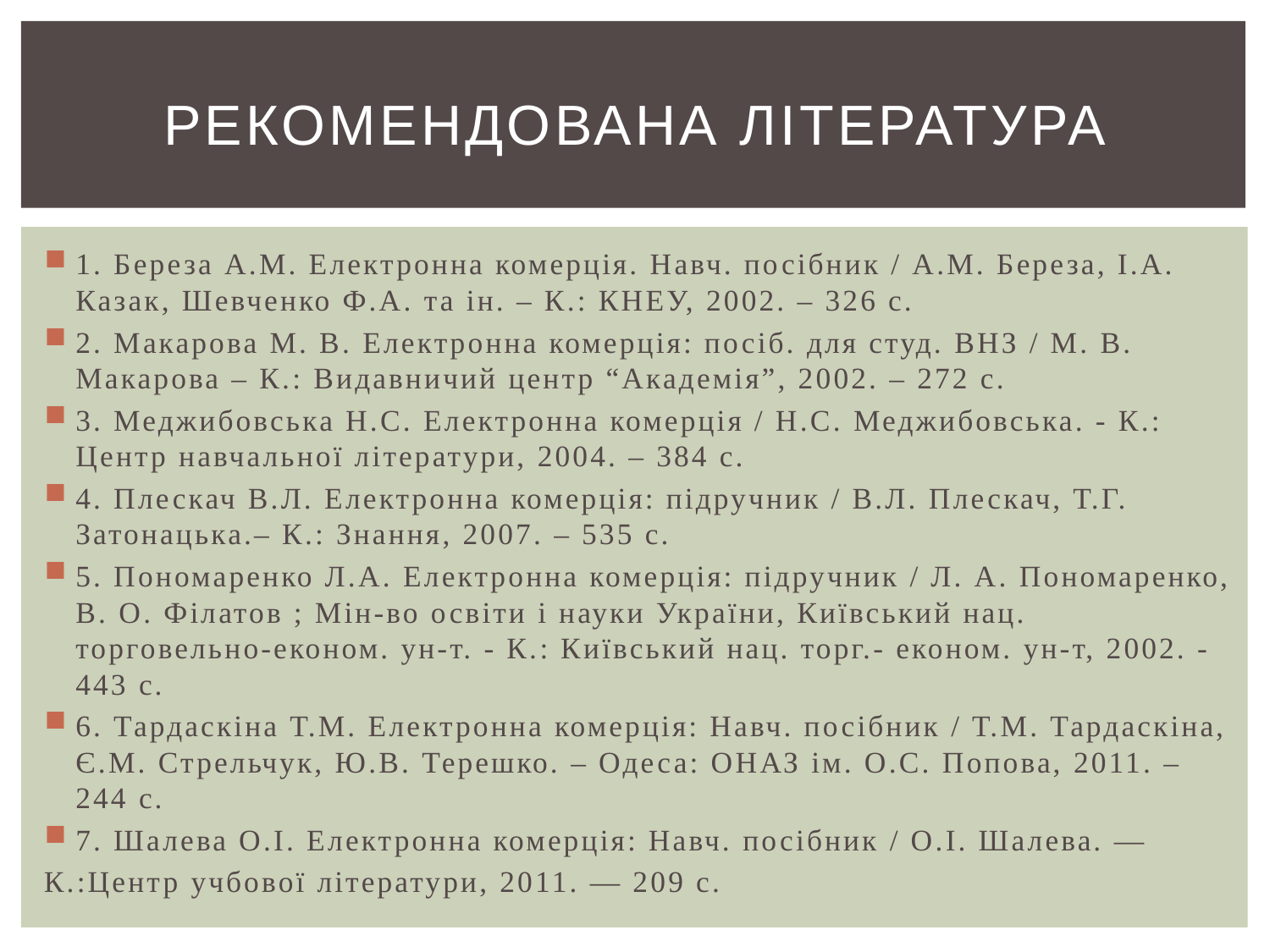

# РЕКОМЕНДОВАНА ЛІТЕРАТУРА
1. Береза А.М. Електронна комерція. Навч. посібник / А.М. Береза, І.А. Казак, Шевченко Ф.А. та ін. – К.: КНЕУ, 2002. – 326 с.
2. Макарова М. В. Електронна комерція: посіб. для студ. ВНЗ / М. В. Макарова – К.: Видавничий центр “Академія”, 2002. – 272 с.
3. Меджибовська Н.С. Електронна комерція / Н.С. Меджибовська. - К.: Центр навчальної літератури, 2004. – 384 с.
4. Плескач В.Л. Електронна комерція: підручник / В.Л. Плескач, Т.Г. Затонацька.– К.: Знання, 2007. – 535 с.
5. Пономаренко Л.А. Електронна комерція: підручник / Л. А. Пономаренко, В. О. Філатов ; Мін-во освіти і науки України, Київський нац. торговельно-економ. ун-т. - К.: Київський нац. торг.- економ. ун-т, 2002. - 443 с.
6. Тардаскіна Т.М. Електронна комерція: Навч. посібник / Т.М. Тардаскіна, Є.М. Стрельчук, Ю.В. Терешко. – Одеса: ОНАЗ ім. О.С. Попова, 2011. – 244 с.
7. Шалева О.І. Електронна комерція: Навч. посібник / О.І. Шалева. —
К.:Центр учбової літератури, 2011. — 209 с.